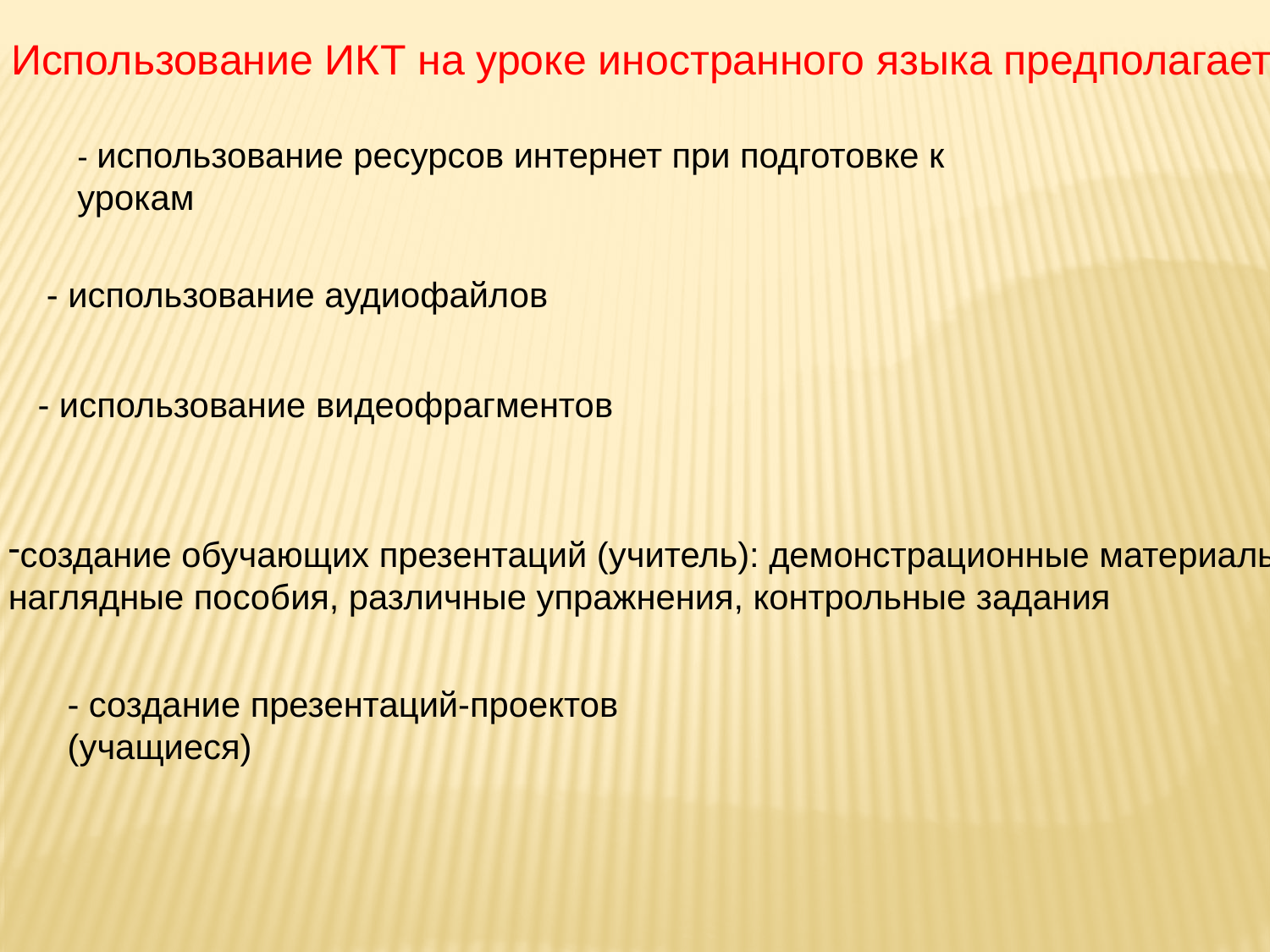

Использование ИКТ на уроке иностранного языка предполагает:
- использование ресурсов интернет при подготовке к урокам
- использование аудиофайлов
- использование видеофрагментов
создание обучающих презентаций (учитель): демонстрационные материалы,
наглядные пособия, различные упражнения, контрольные задания
- создание презентаций-проектов (учащиеся)